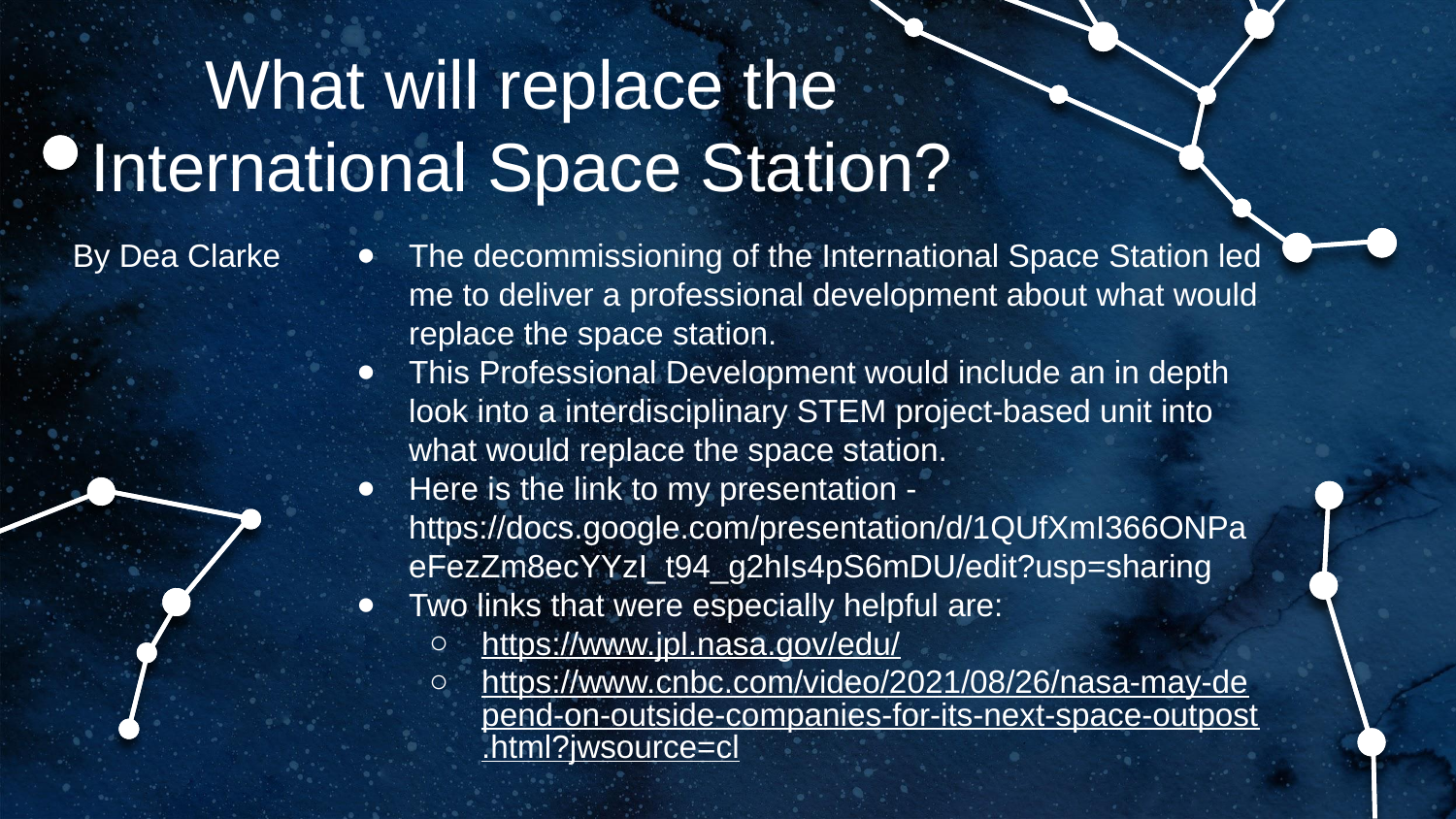

What will replace the International Space Station?
By Dea Clarke
The decommissioning of the International Space Station led me to deliver a professional development about what would replace the space station.
This Professional Development would include an in depth look into a interdisciplinary STEM project-based unit into what would replace the space station.
Here is the link to my presentation - https://docs.google.com/presentation/d/1QUfXmI366ONPaeFezZm8ecYYzI_t94_g2hIs4pS6mDU/edit?usp=sharing
Two links that were especially helpful are:
https://www.jpl.nasa.gov/edu/
https://www.cnbc.com/video/2021/08/26/nasa-may-depend-on-outside-companies-for-its-next-space-outpost.html?jwsource=cl